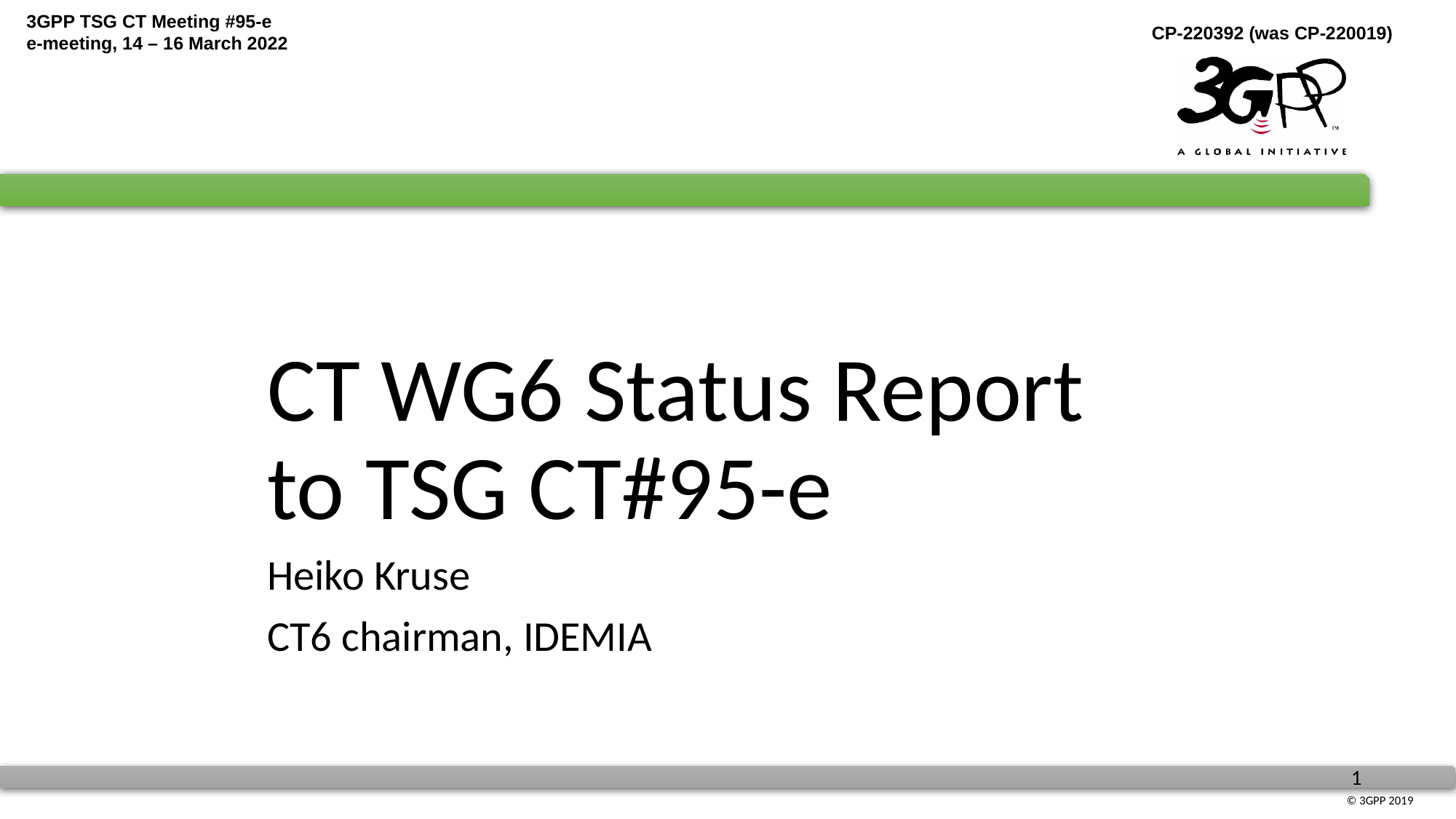

# CT WG6 Status Report to TSG CT#95-e
Heiko Kruse
CT6 chairman, IDEMIA